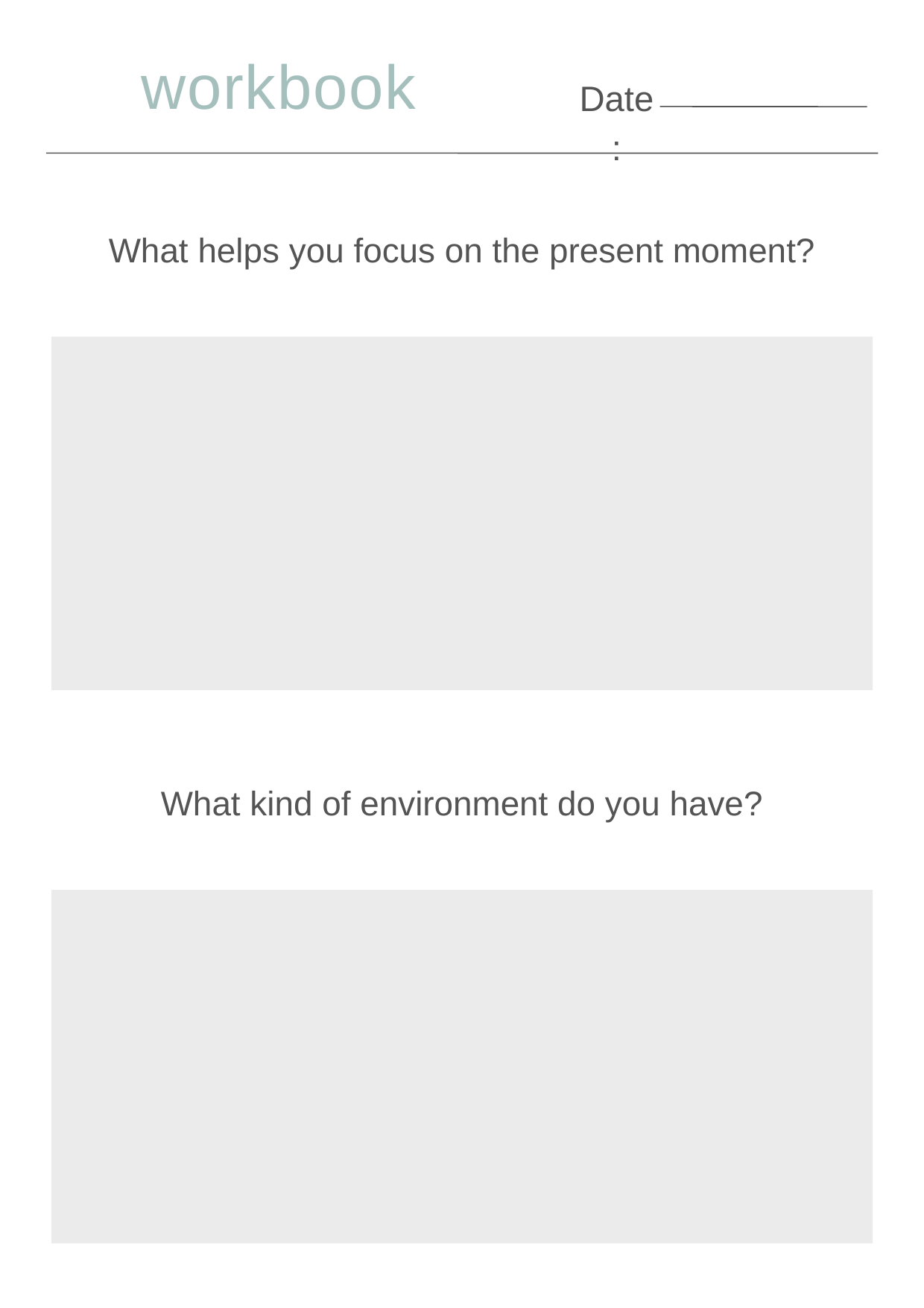

workbook
Date:

What helps you focus on the present moment?

What kind of environment do you have?